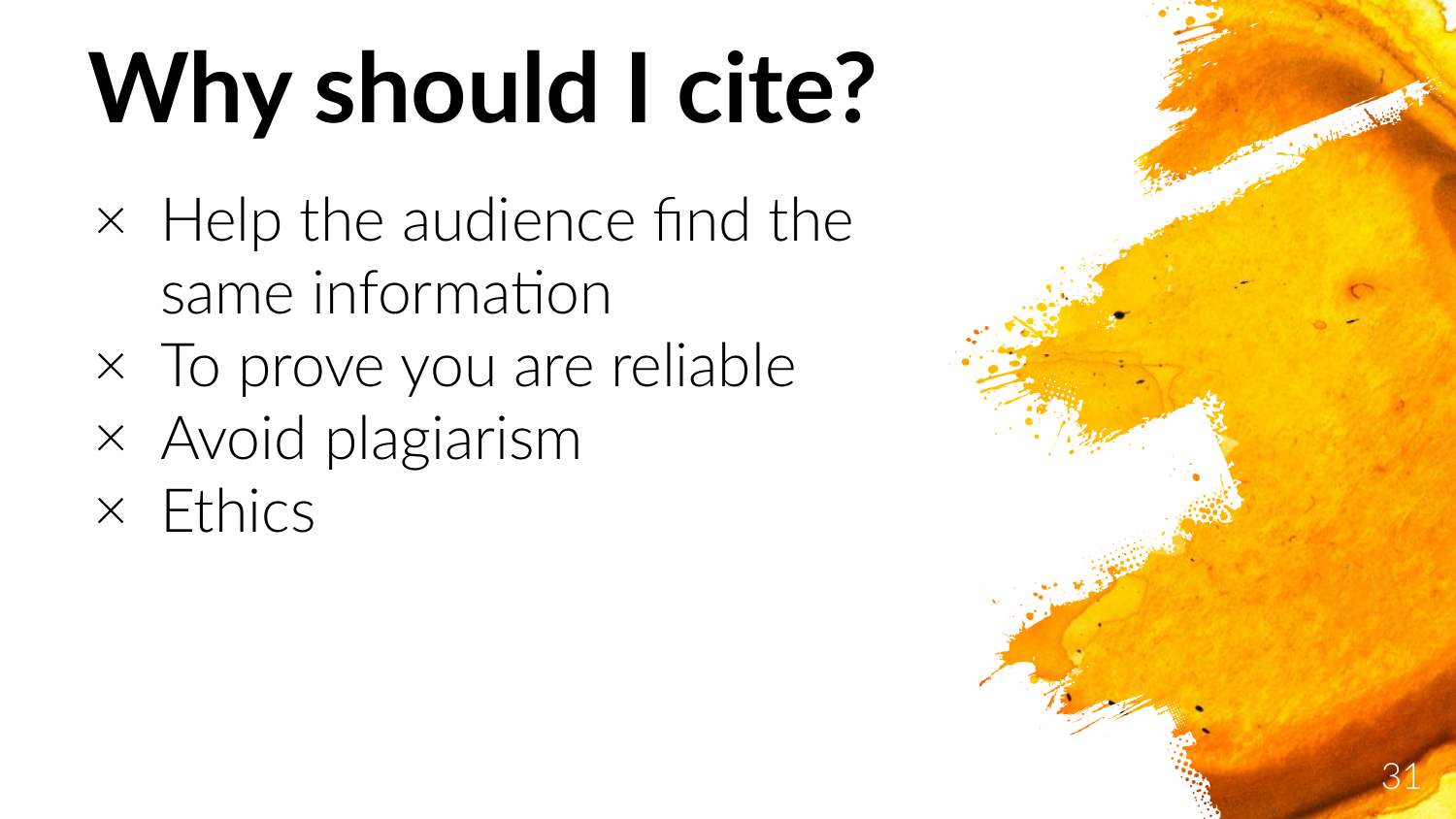

# Why should I cite?
Help the audience find the same information
To prove you are reliable
Avoid plagiarism
Ethics

31